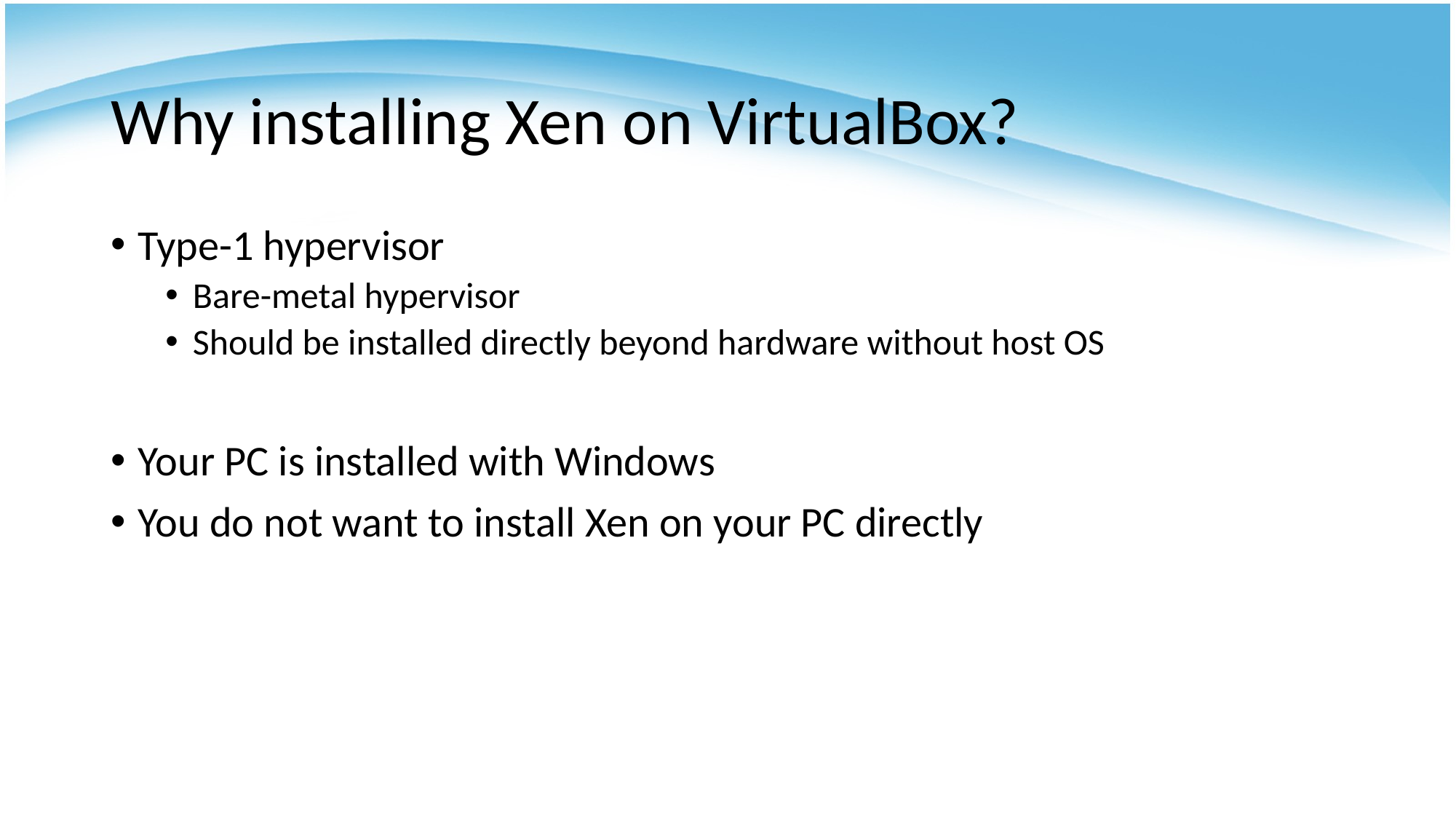

# Why installing Xen on VirtualBox?
Type-1 hypervisor
Bare-metal hypervisor
Should be installed directly beyond hardware without host OS

Your PC is installed with Windows
You do not want to install Xen on your PC directly